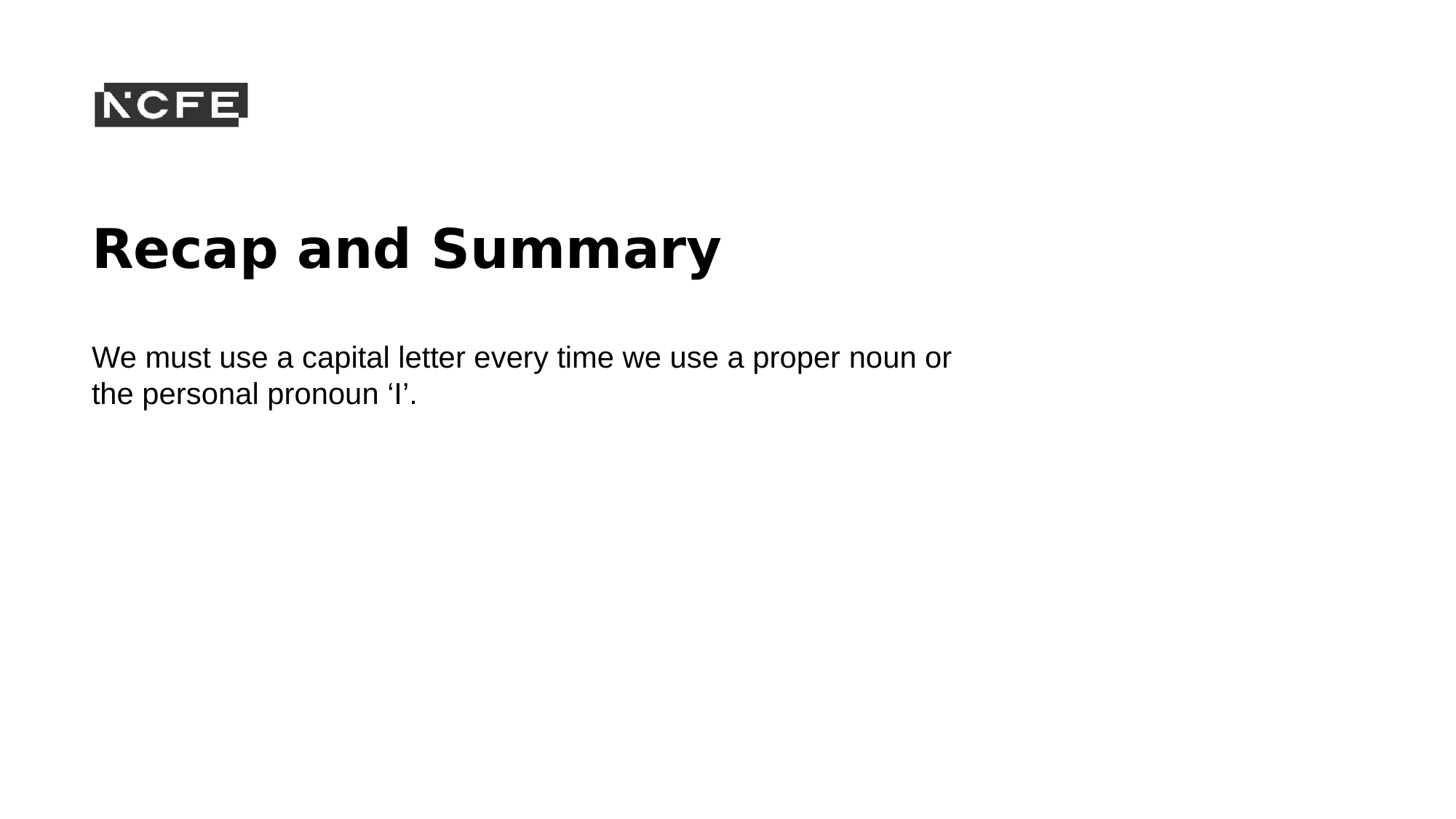

# Recap and Summary
We must use a capital letter every time we use a proper noun or the personal pronoun ‘I’.